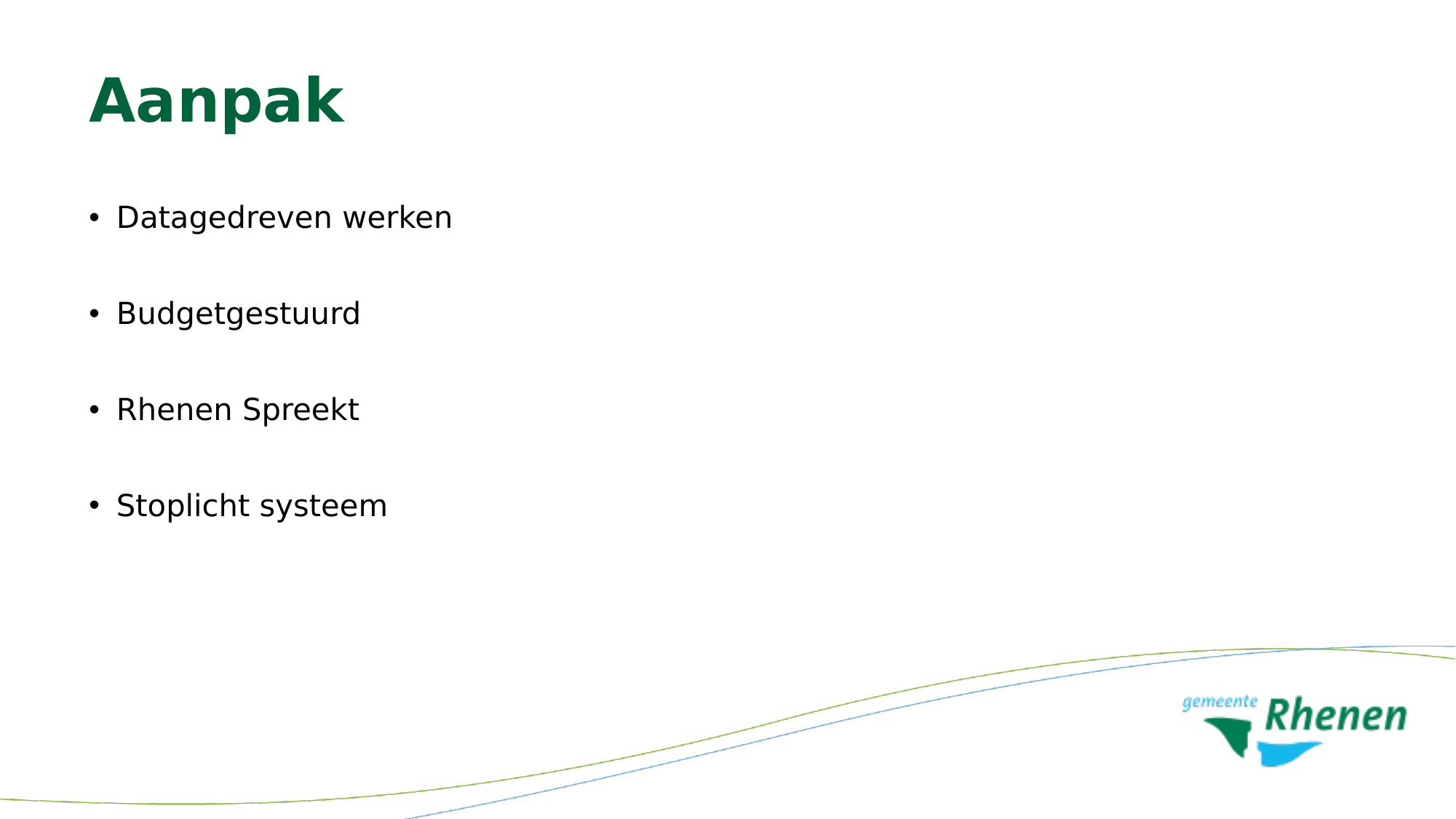

# Aanpak
Datagedreven werken

Budgetgestuurd

Rhenen Spreekt

Stoplicht systeem